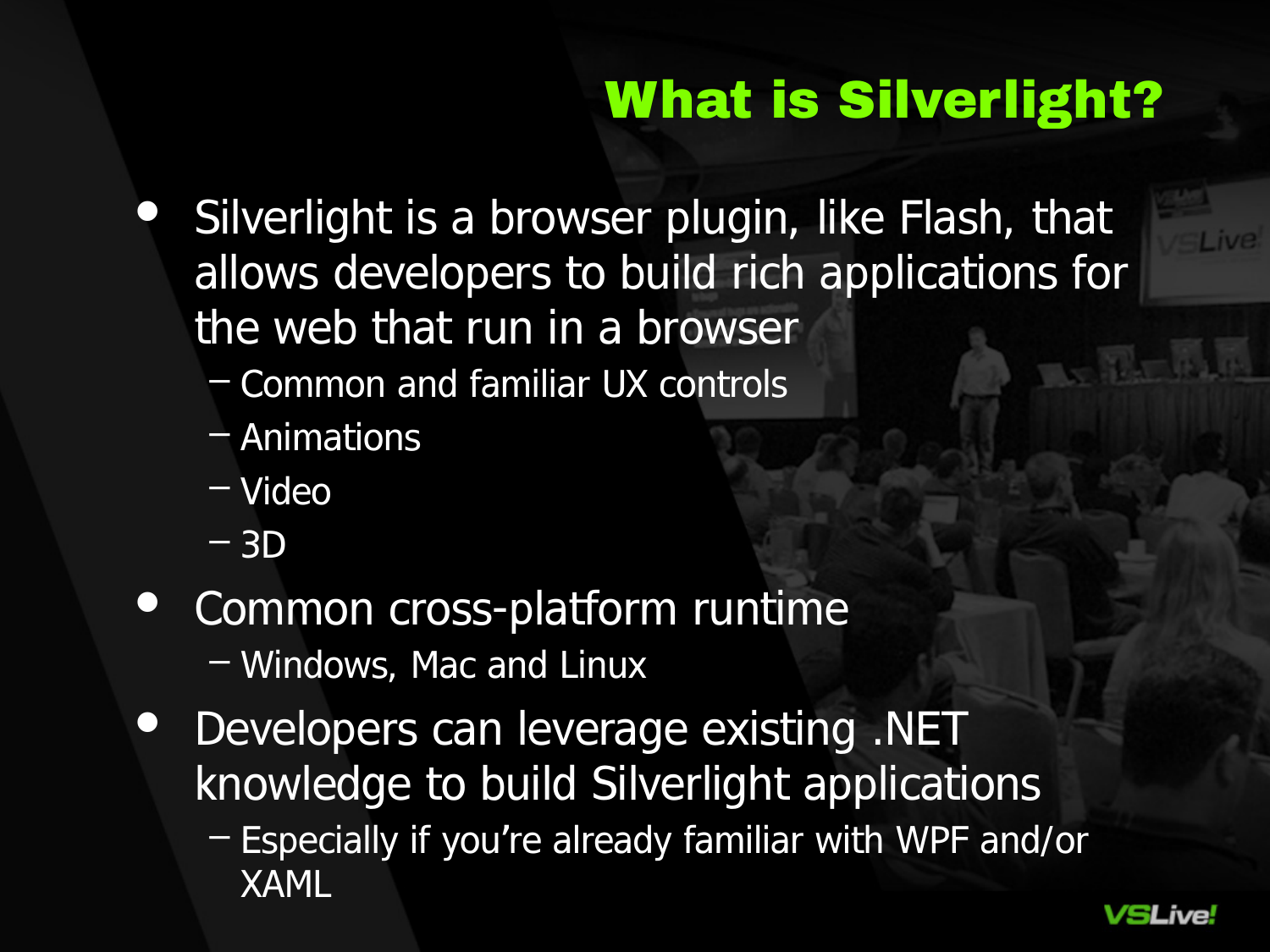

# What is Silverlight?
Silverlight is a browser plugin, like Flash, that allows developers to build rich applications for the web that run in a browser
Common and familiar UX controls
Animations
Video
3D
Common cross-platform runtime
Windows, Mac and Linux
Developers can leverage existing .NET knowledge to build Silverlight applications
Especially if you’re already familiar with WPF and/or XAML